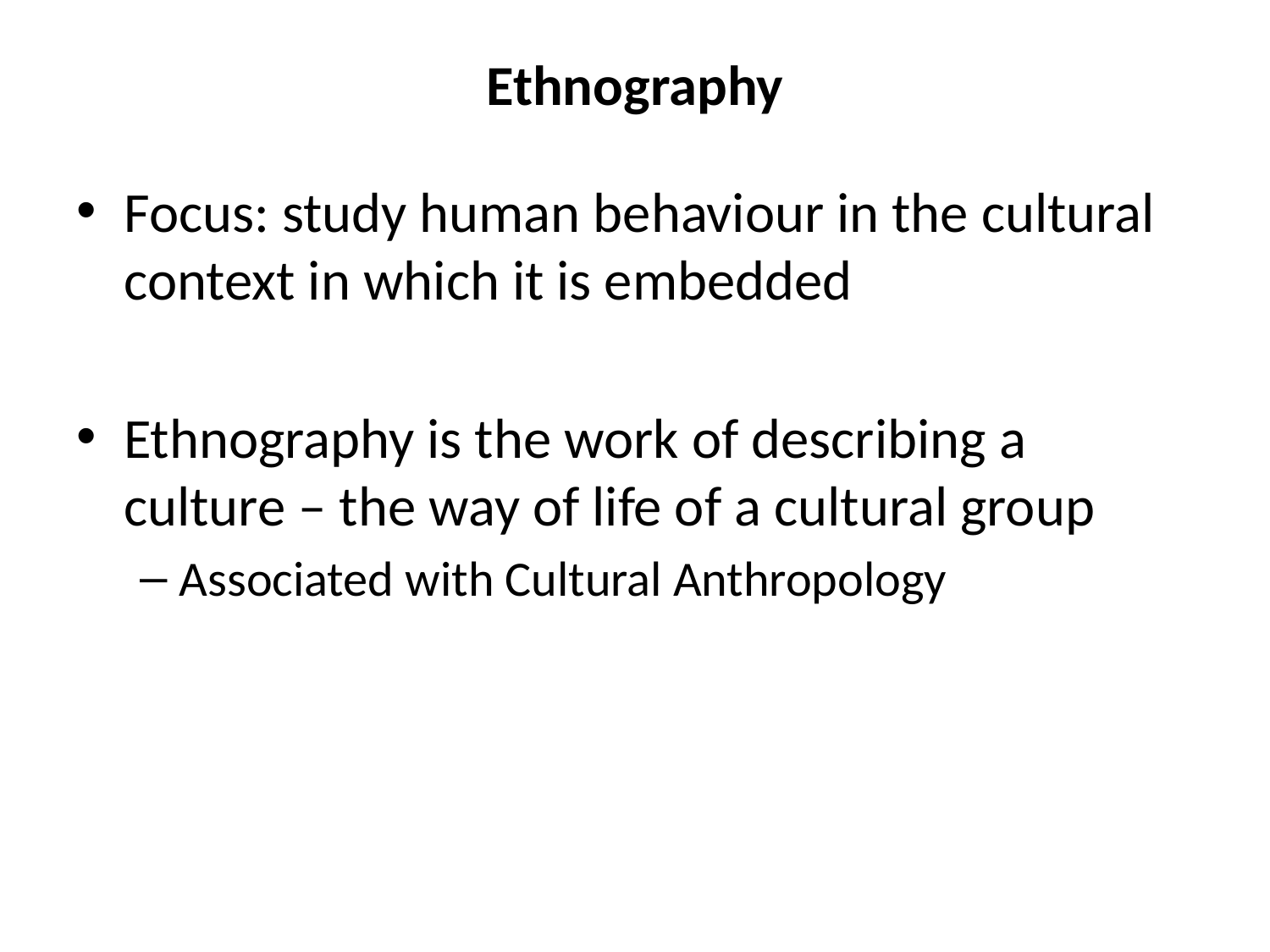

# Ethnography
Focus: study human behaviour in the cultural context in which it is embedded

Ethnography is the work of describing a culture – the way of life of a cultural group
Associated with Cultural Anthropology